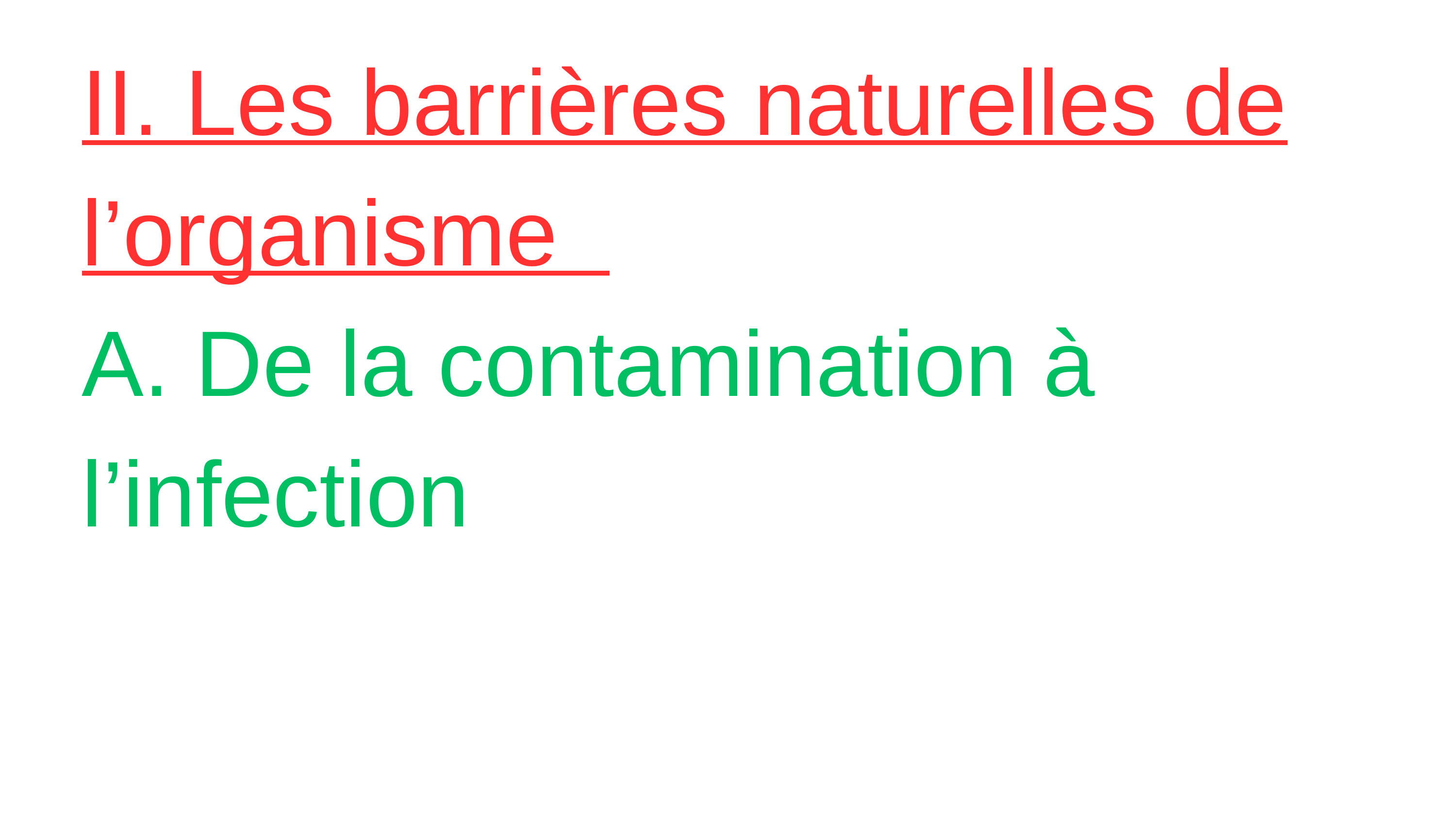

II. Les barrières naturelles de l’organisme
A. De la contamination à l’infection